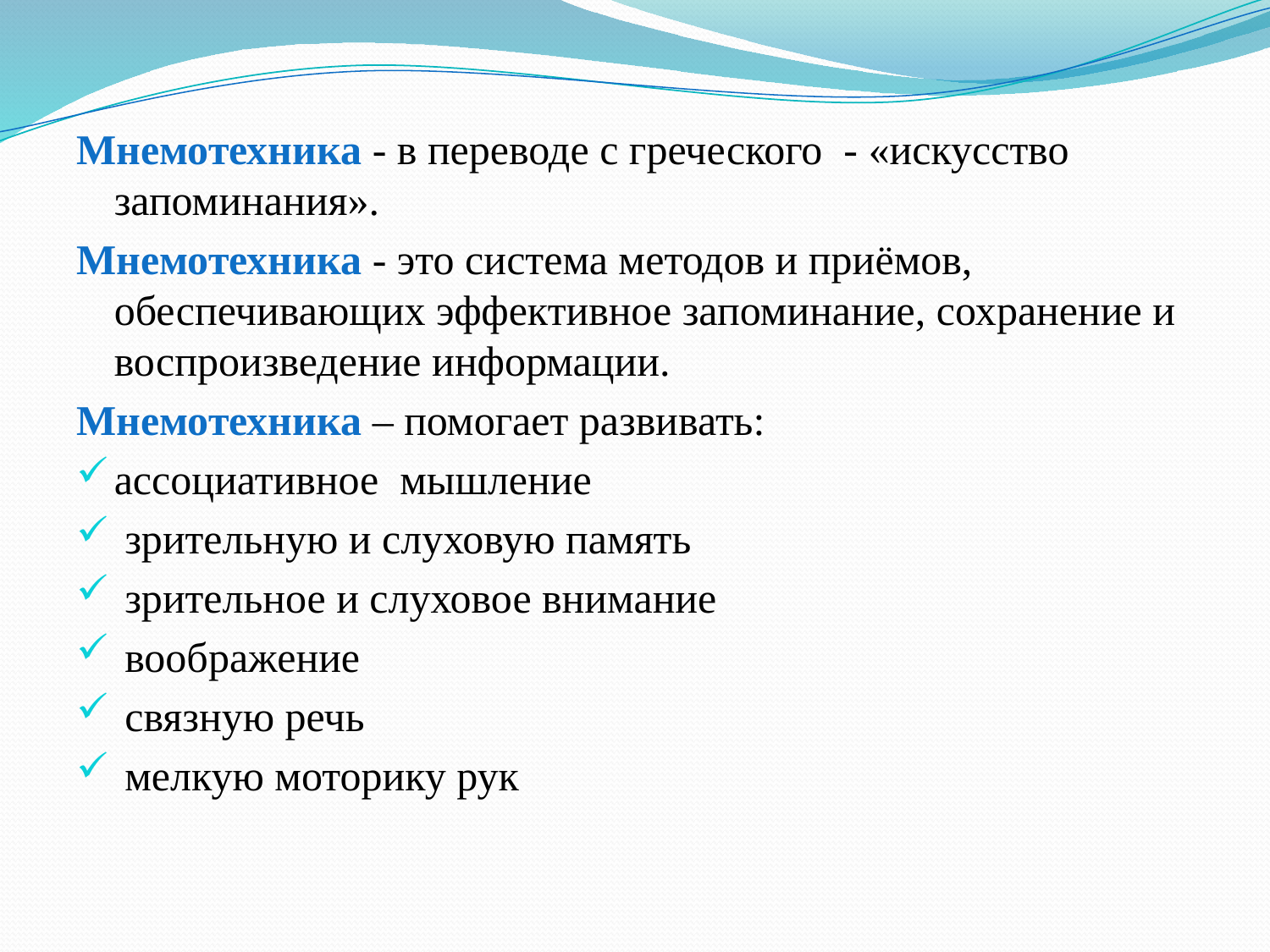

# Мнемотехника - в переводе с греческого  - «искусство запоминания».
Мнемотехника - это система методов и приёмов, обеспечивающих эффективное запоминание, сохранение и воспроизведение информации.
Мнемотехника – помогает развивать:
ассоциативное  мышление
 зрительную и слуховую память
 зрительное и слуховое внимание
 воображение
 связную речь
 мелкую моторику рук